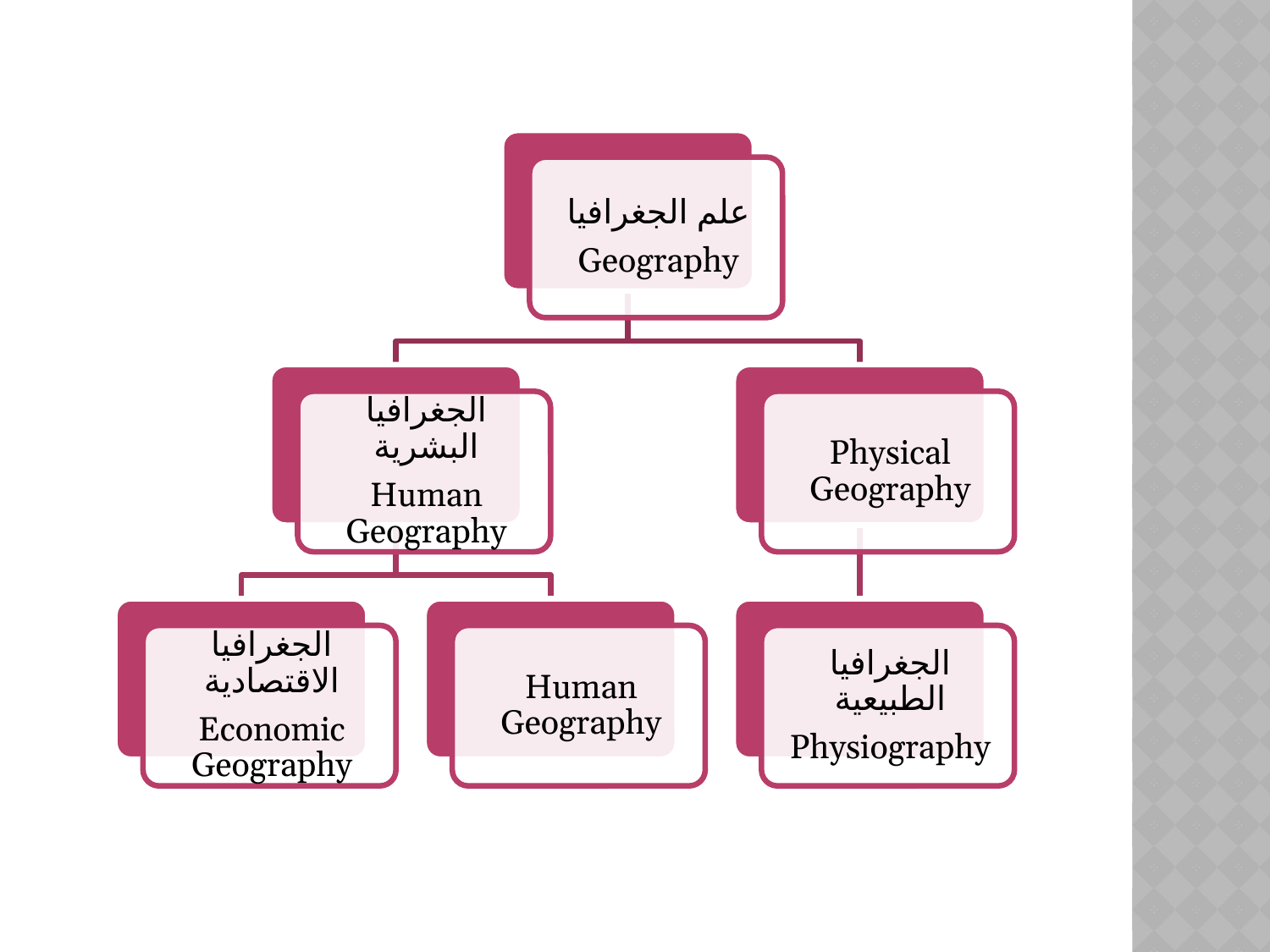

علم الجغرافيا
Geography
الجغرافيا البشرية
Human Geography
الجغرافيا الاقتصادية
Economic Geography
Human Geography
Physical Geography
الجغرافيا الطبيعية
Physiography